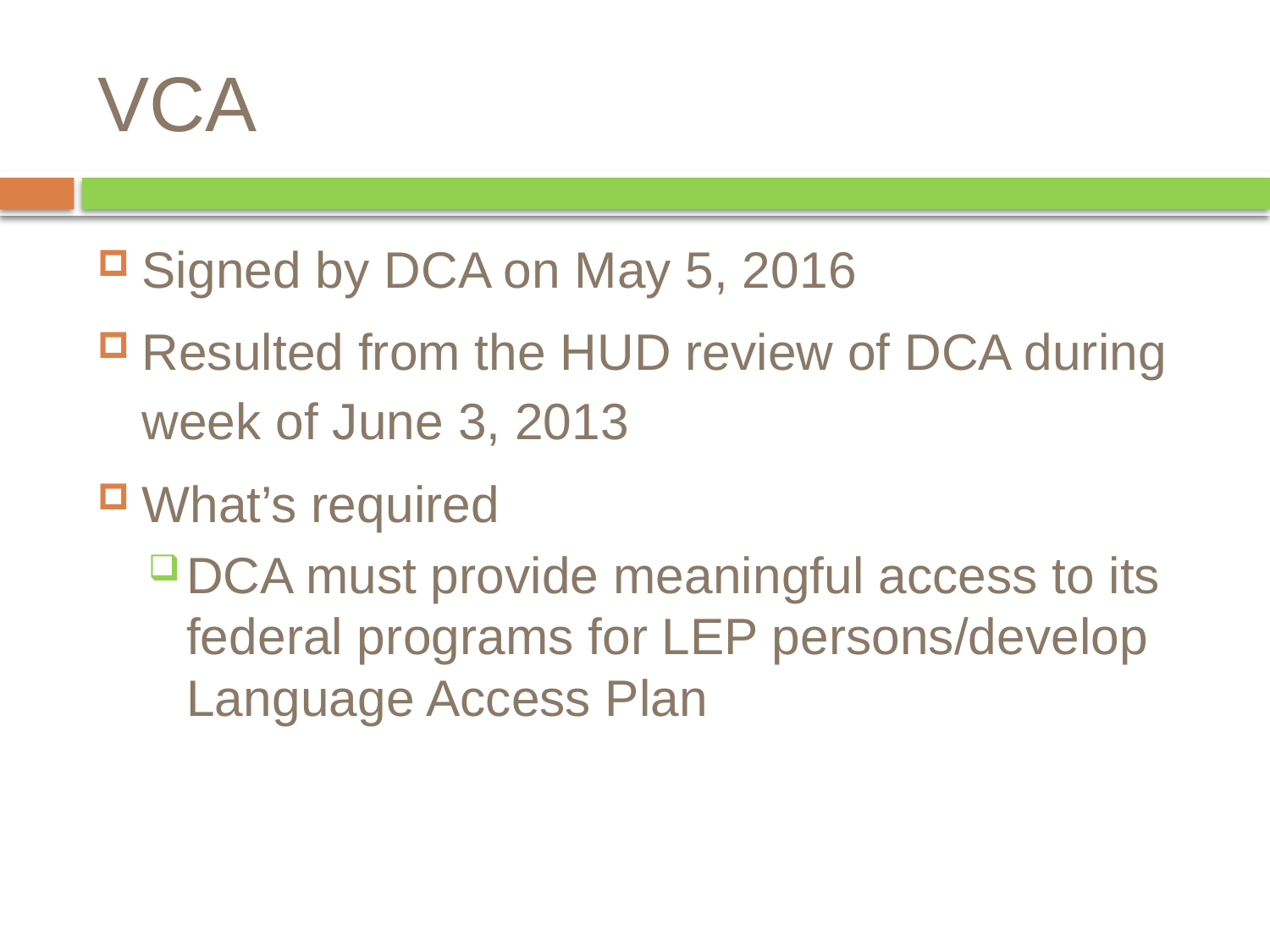

# VCA
Signed by DCA on May 5, 2016
Resulted from the HUD review of DCA during week of June 3, 2013
What’s required
DCA must provide meaningful access to its federal programs for LEP persons/develop Language Access Plan